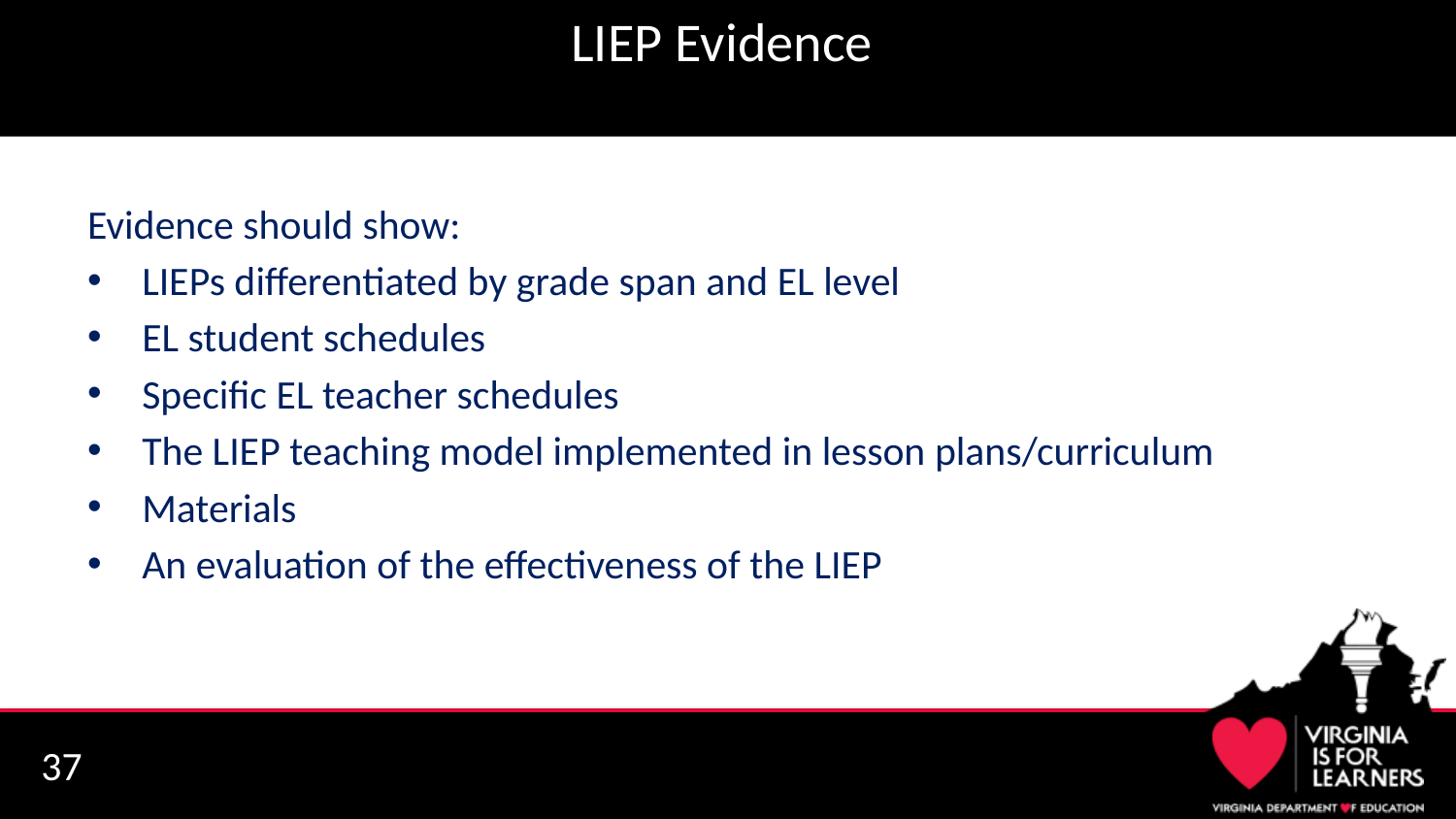

# LIEP Evidence
Evidence should show:
LIEPs differentiated by grade span and EL level
EL student schedules
Specific EL teacher schedules
The LIEP teaching model implemented in lesson plans/curriculum
Materials
An evaluation of the effectiveness of the LIEP